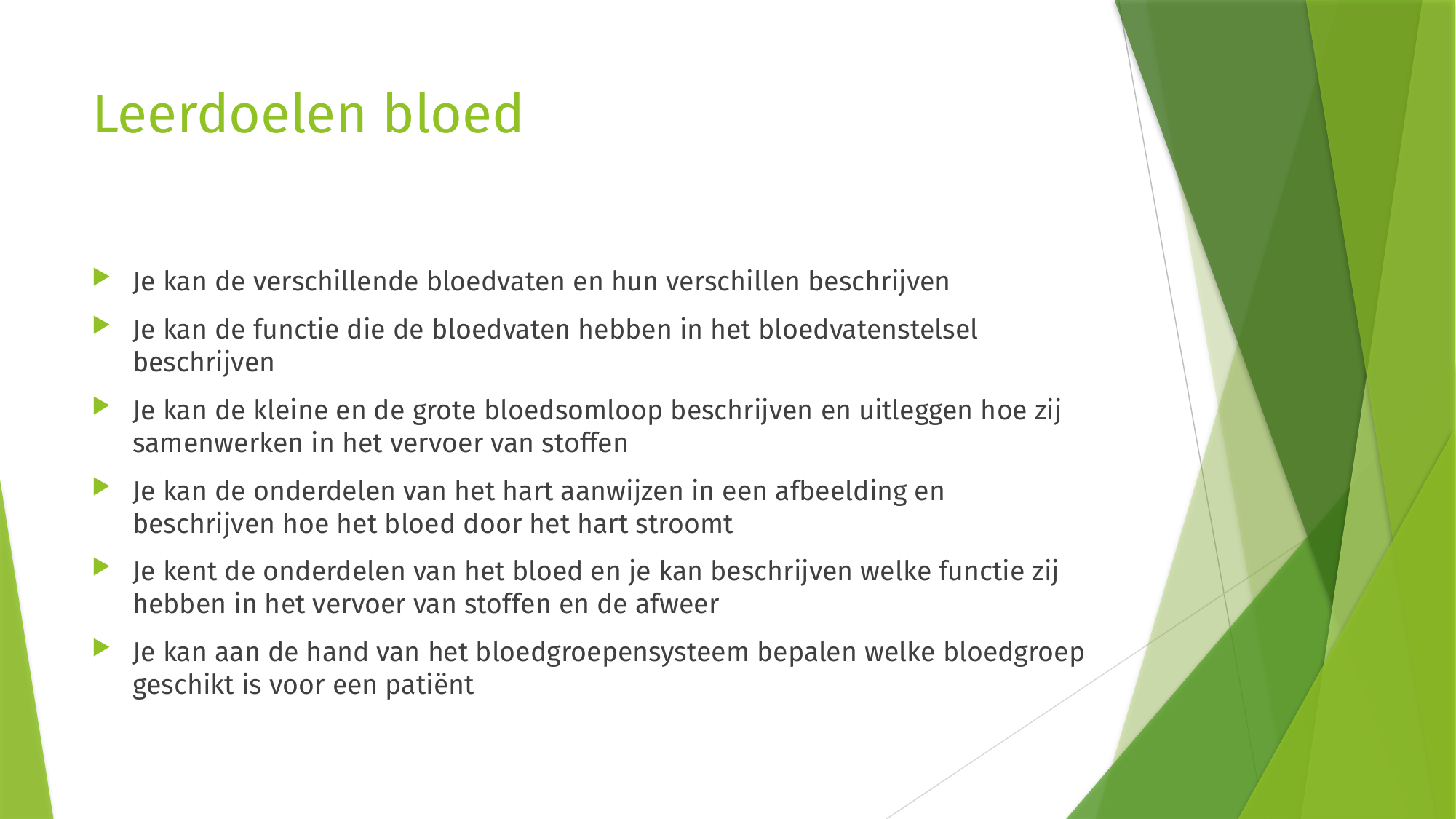

# Leerdoelen bloed
Je kan de verschillende bloedvaten en hun verschillen beschrijven
Je kan de functie die de bloedvaten hebben in het bloedvatenstelsel beschrijven
Je kan de kleine en de grote bloedsomloop beschrijven en uitleggen hoe zij samenwerken in het vervoer van stoffen
Je kan de onderdelen van het hart aanwijzen in een afbeelding en beschrijven hoe het bloed door het hart stroomt
Je kent de onderdelen van het bloed en je kan beschrijven welke functie zij hebben in het vervoer van stoffen en de afweer
Je kan aan de hand van het bloedgroepensysteem bepalen welke bloedgroep geschikt is voor een patiënt